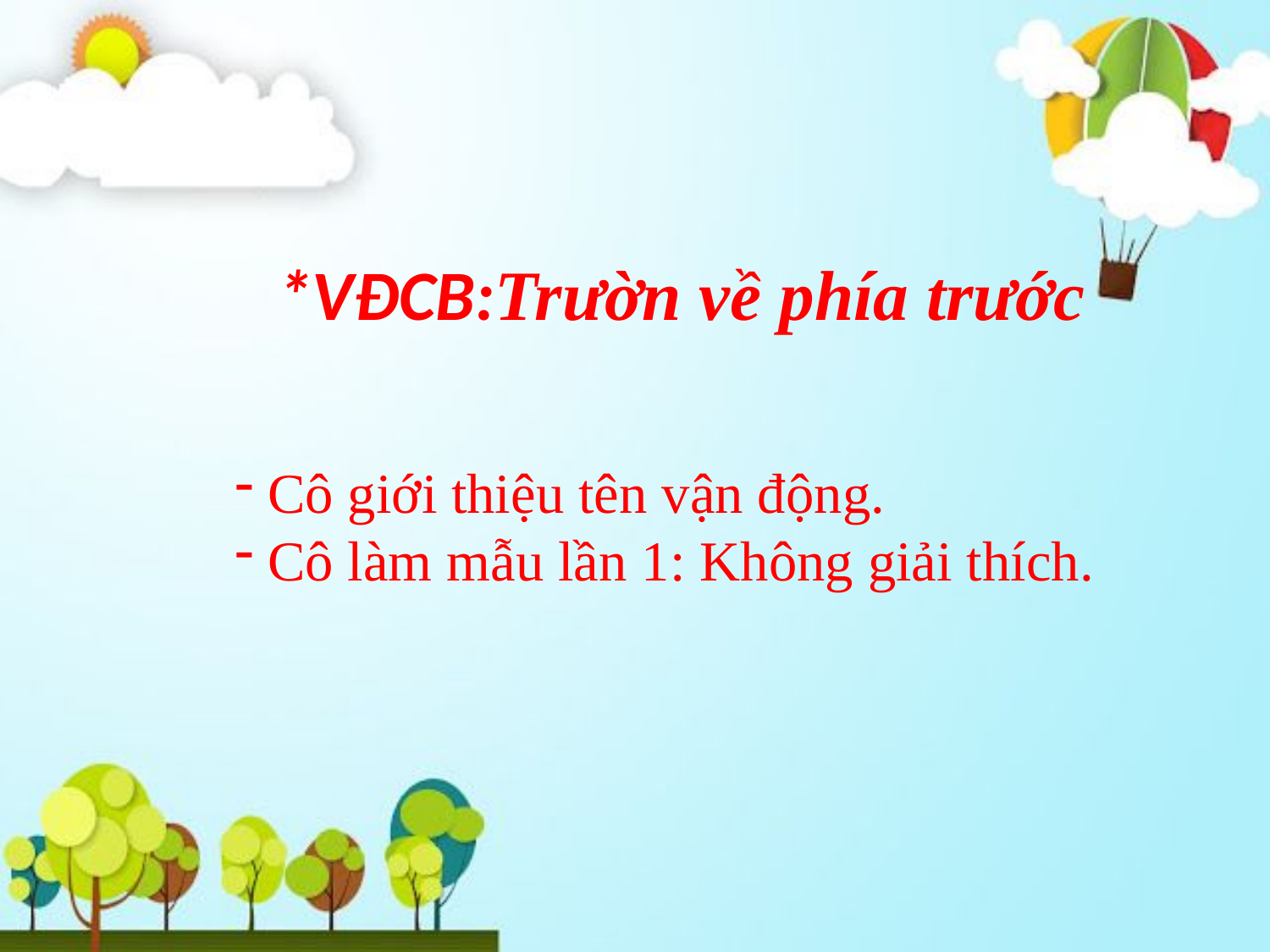

*VĐCB:Trườn về phía trước

 Cô giới thiệu tên vận động.
 Cô làm mẫu lần 1: Không giải thích.